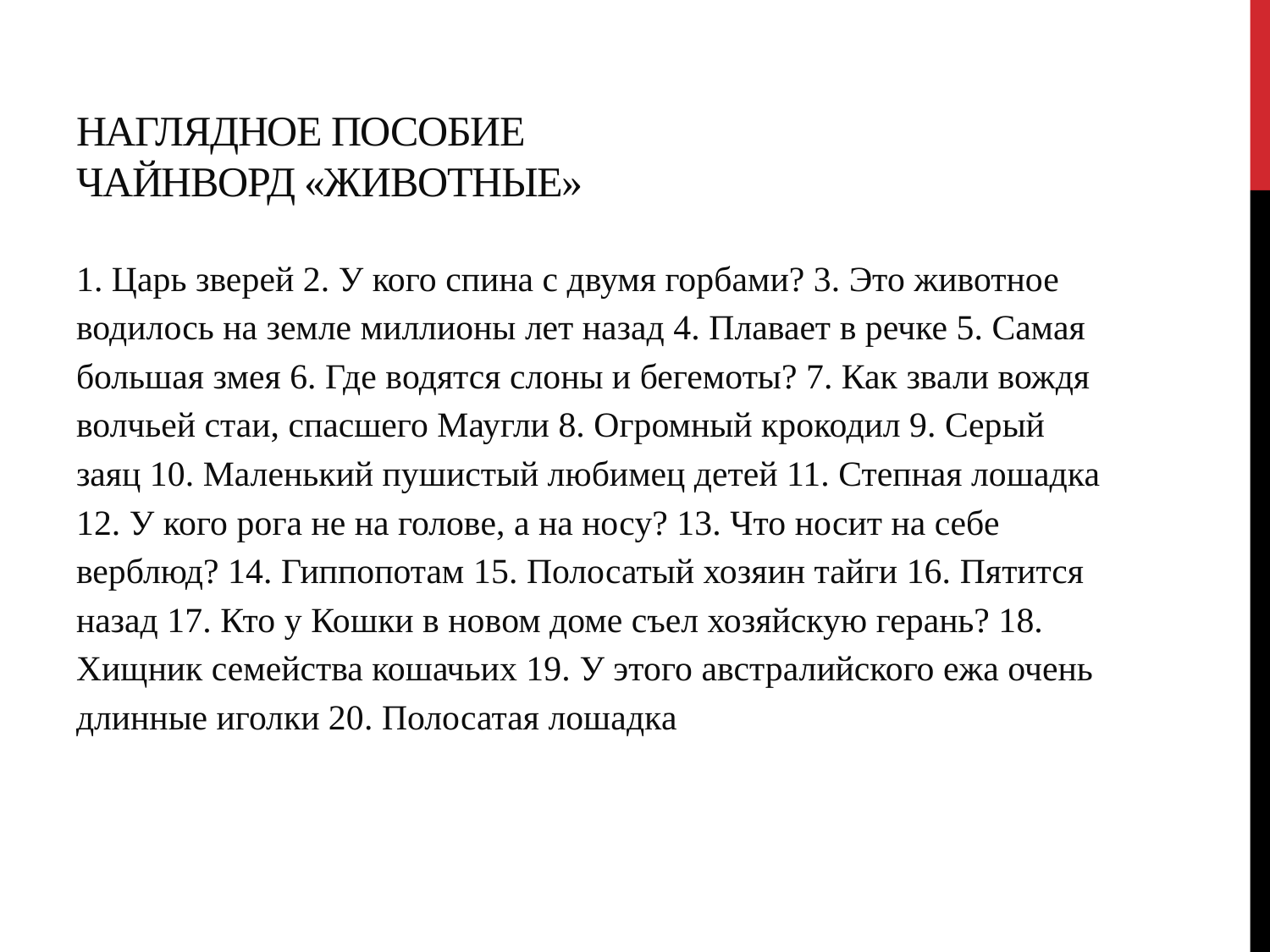

# Наглядное пособие чайнворд «Животные»
1. Царь зверей 2. У кого спина с двумя горбами? 3. Это животное водилось на земле миллионы лет назад 4. Плавает в речке 5. Самая большая змея 6. Где водятся слоны и бегемоты? 7. Как звали вождя волчьей стаи, спасшего Маугли 8. Огромный крокодил 9. Серый заяц 10. Маленький пушистый любимец детей 11. Степная лошадка 12. У кого рога не на голове, а на носу? 13. Что носит на себе верблюд? 14. Гиппопотам 15. Полосатый хозяин тайги 16. Пятится назад 17. Кто у Кошки в новом доме съел хозяйскую герань? 18. Хищник семейства кошачьих 19. У этого австралийского ежа очень длинные иголки 20. Полосатая лошадка